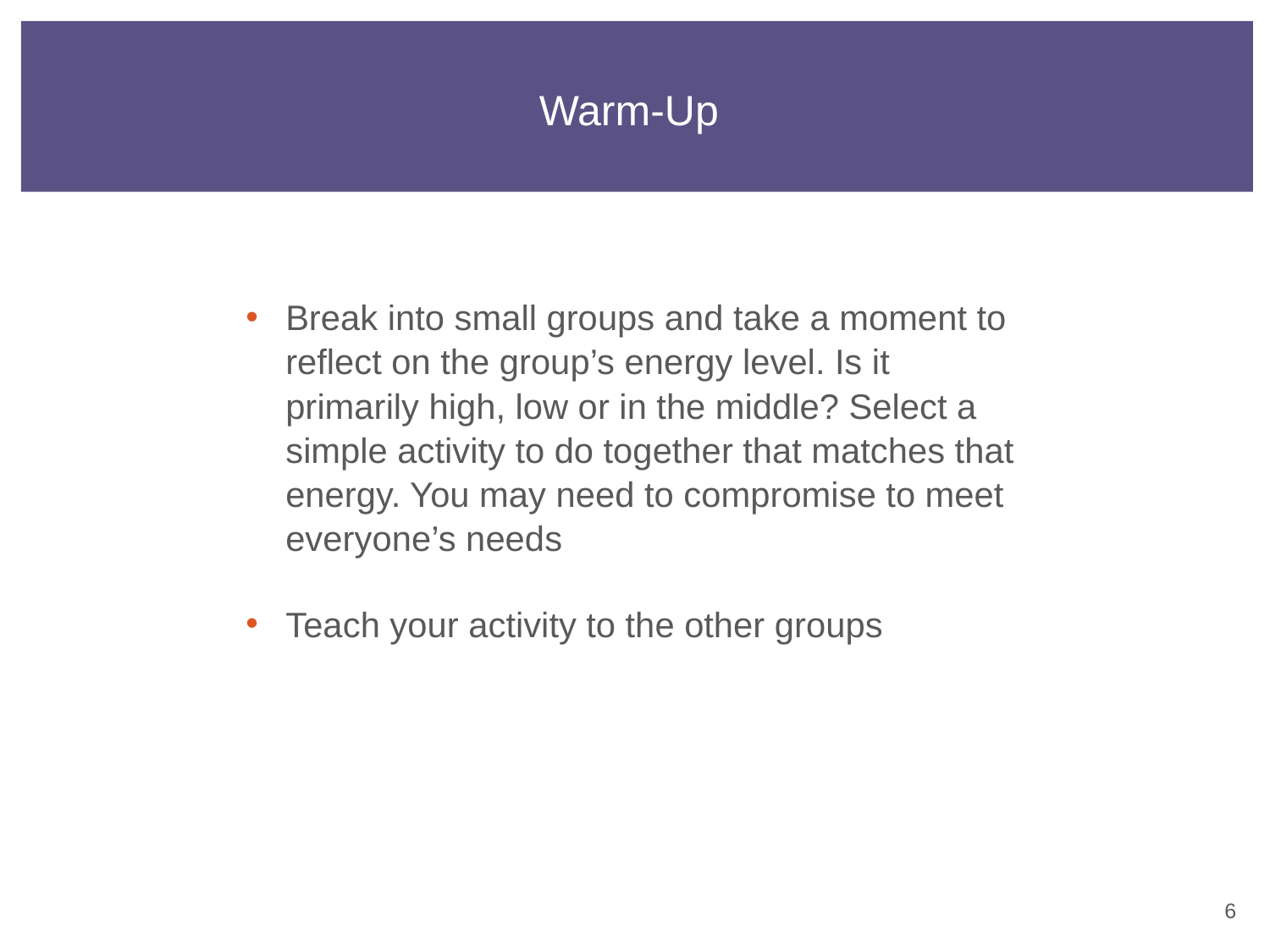

# Warm-Up
Break into small groups and take a moment to reflect on the group’s energy level. Is it primarily high, low or in the middle? Select a simple activity to do together that matches that energy. You may need to compromise to meet everyone’s needs
Teach your activity to the other groups

6